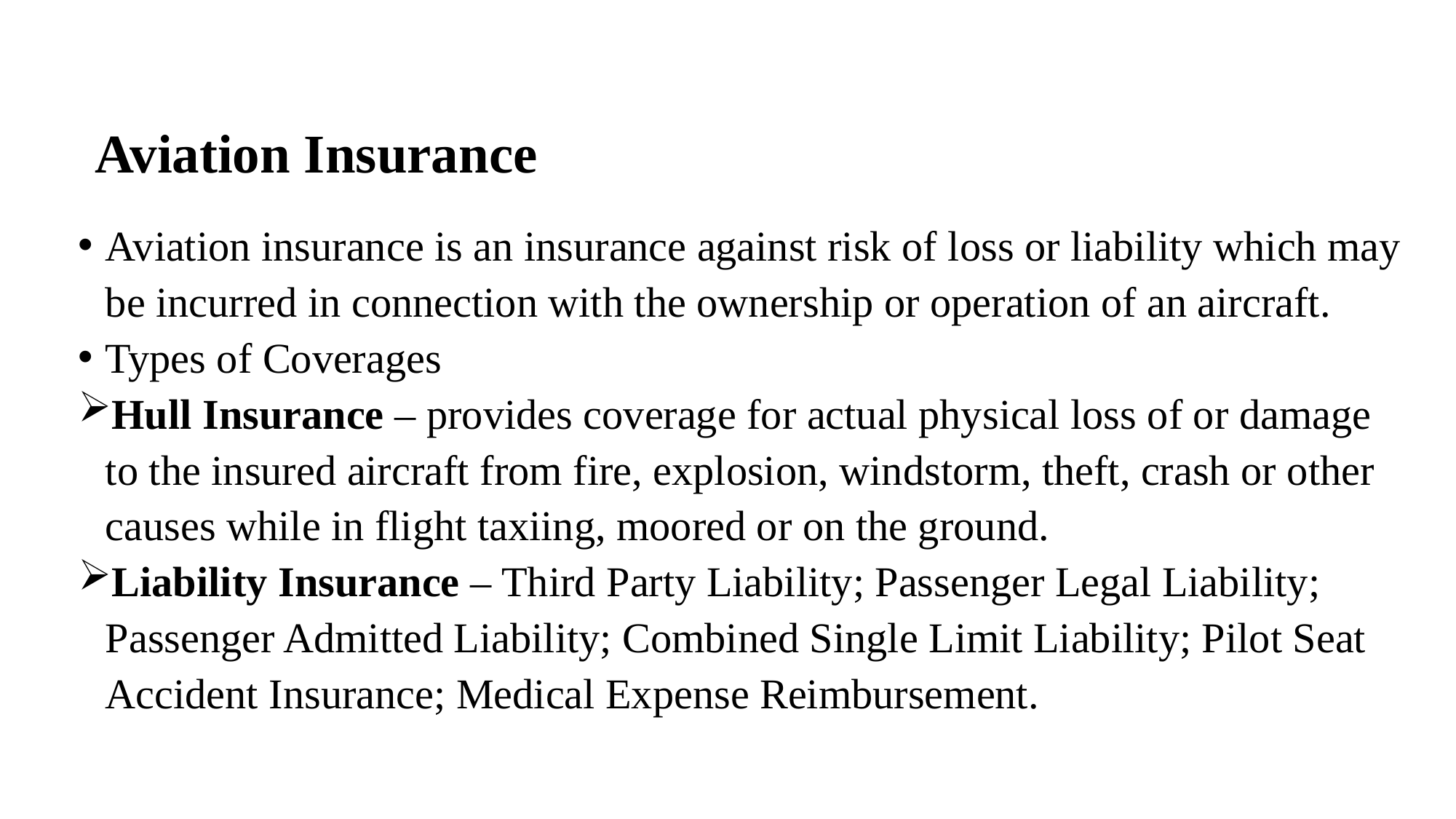

# Aviation Insurance
Aviation insurance is an insurance against risk of loss or liability which may be incurred in connection with the ownership or operation of an aircraft.
Types of Coverages
Hull Insurance – provides coverage for actual physical loss of or damage to the insured aircraft from fire, explosion, windstorm, theft, crash or other causes while in flight taxiing, moored or on the ground.
Liability Insurance – Third Party Liability; Passenger Legal Liability; Passenger Admitted Liability; Combined Single Limit Liability; Pilot Seat Accident Insurance; Medical Expense Reimbursement.